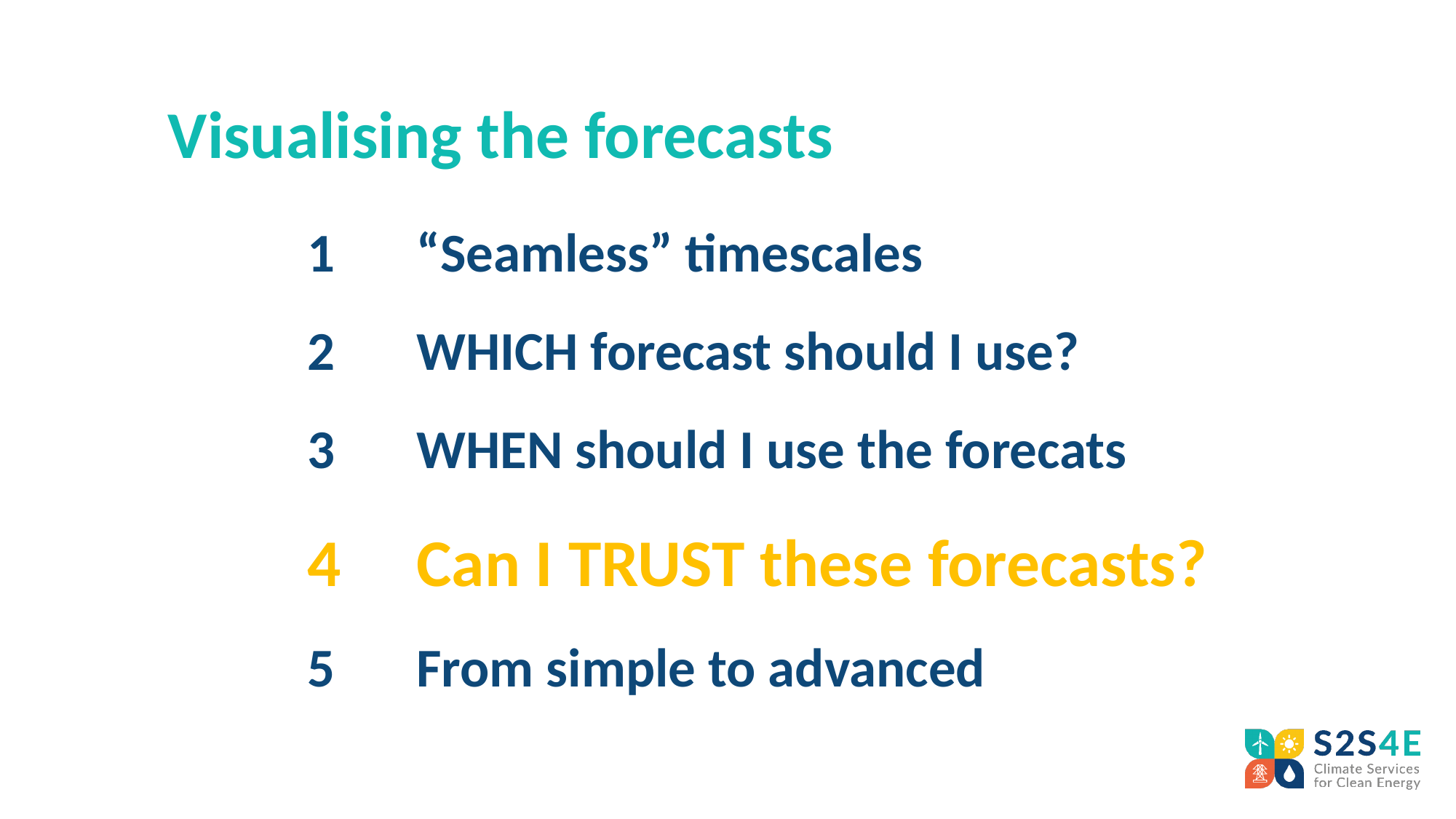

Visualising the forecasts
# 1	“Seamless” timescales 2	WHICH forecast should I use? 3	WHEN should I use the forecats 4	Can I TRUST these forecasts? 5	From simple to advanced